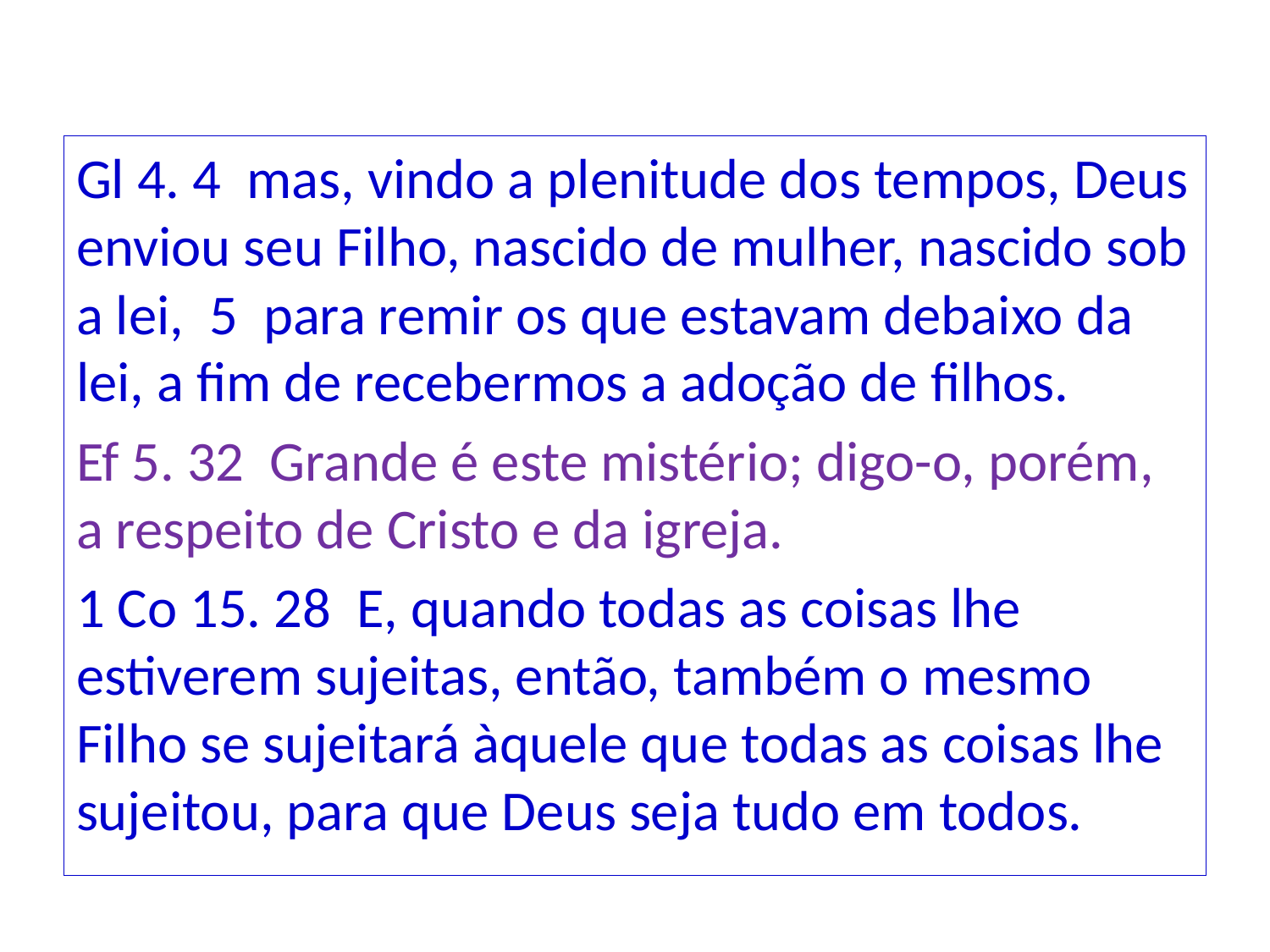

Gl 4. 4  mas, vindo a plenitude dos tempos, Deus enviou seu Filho, nascido de mulher, nascido sob a lei,  5  para remir os que estavam debaixo da lei, a fim de recebermos a adoção de filhos.
Ef 5. 32  Grande é este mistério; digo-o, porém, a respeito de Cristo e da igreja.
1 Co 15. 28  E, quando todas as coisas lhe estiverem sujeitas, então, também o mesmo Filho se sujeitará àquele que todas as coisas lhe sujeitou, para que Deus seja tudo em todos.